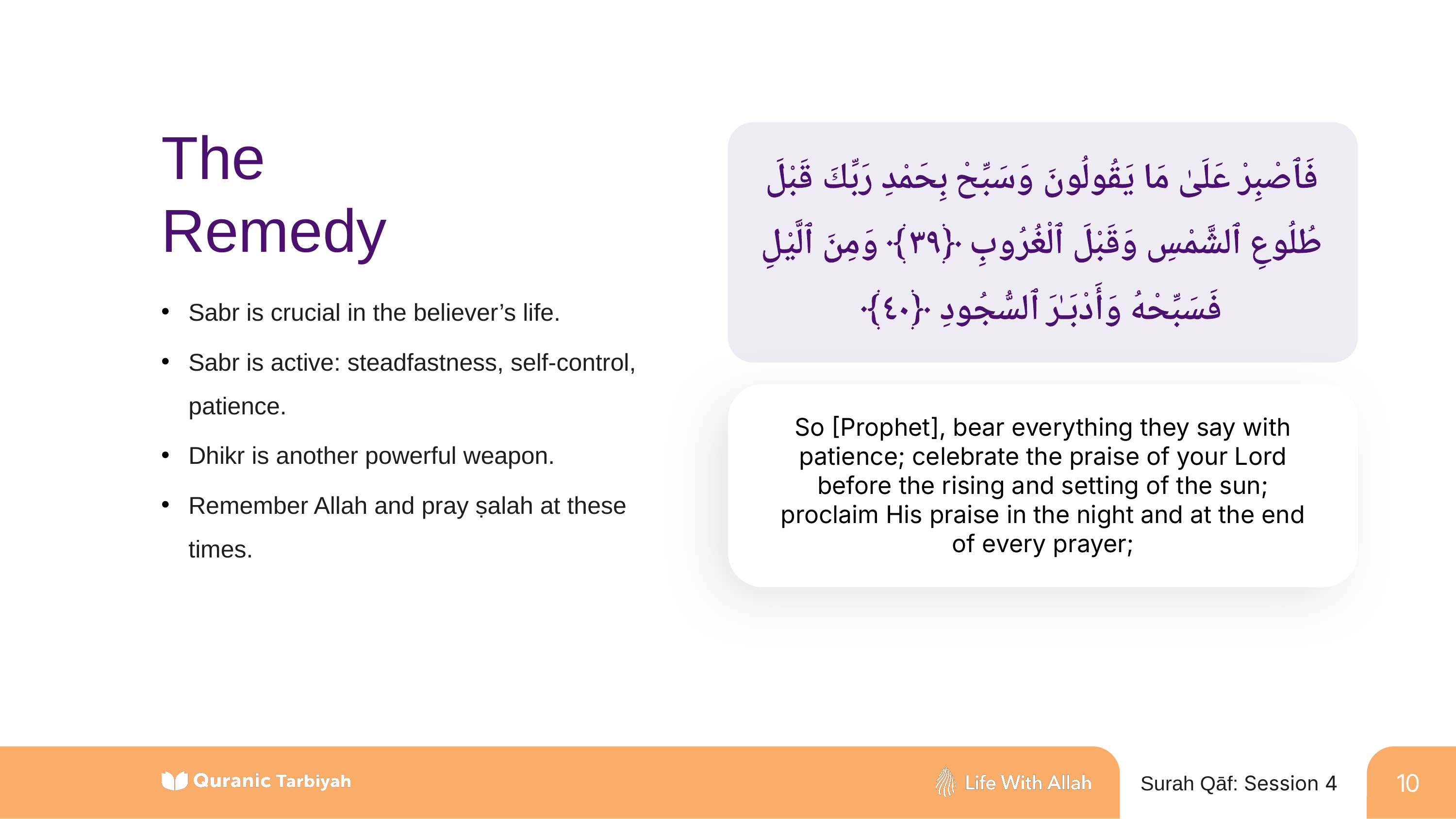

The
Remedy

Sabr is crucial in the believer’s life.
Sabr is active: steadfastness, self-control, patience.
Dhikr is another powerful weapon.
Remember Allah and pray ṣalah at these times.

So [Prophet], bear everything they say with patience; celebrate the praise of your Lord before the rising and setting of the sun; proclaim His praise in the night and at the end of every prayer;